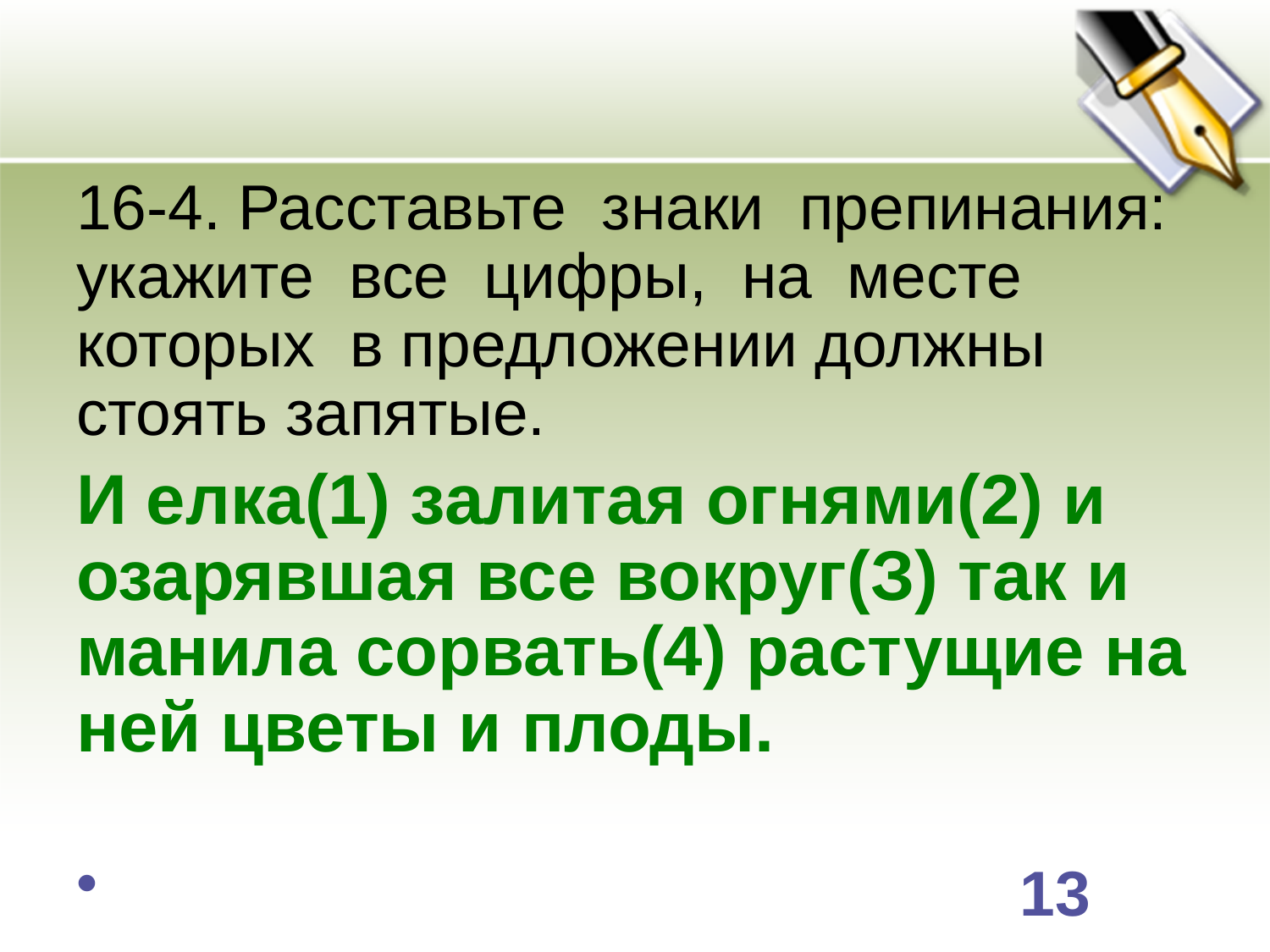

16-4. Расставьте  знаки  препинания:  укажите  все  цифры,  на  месте  которых  в предложении должны стоять запятые.
И елка(1) залитая огнями(2) и озарявшая все вокруг(З) так и манила сорвать(4) растущие на ней цветы и плоды.

                                                   13